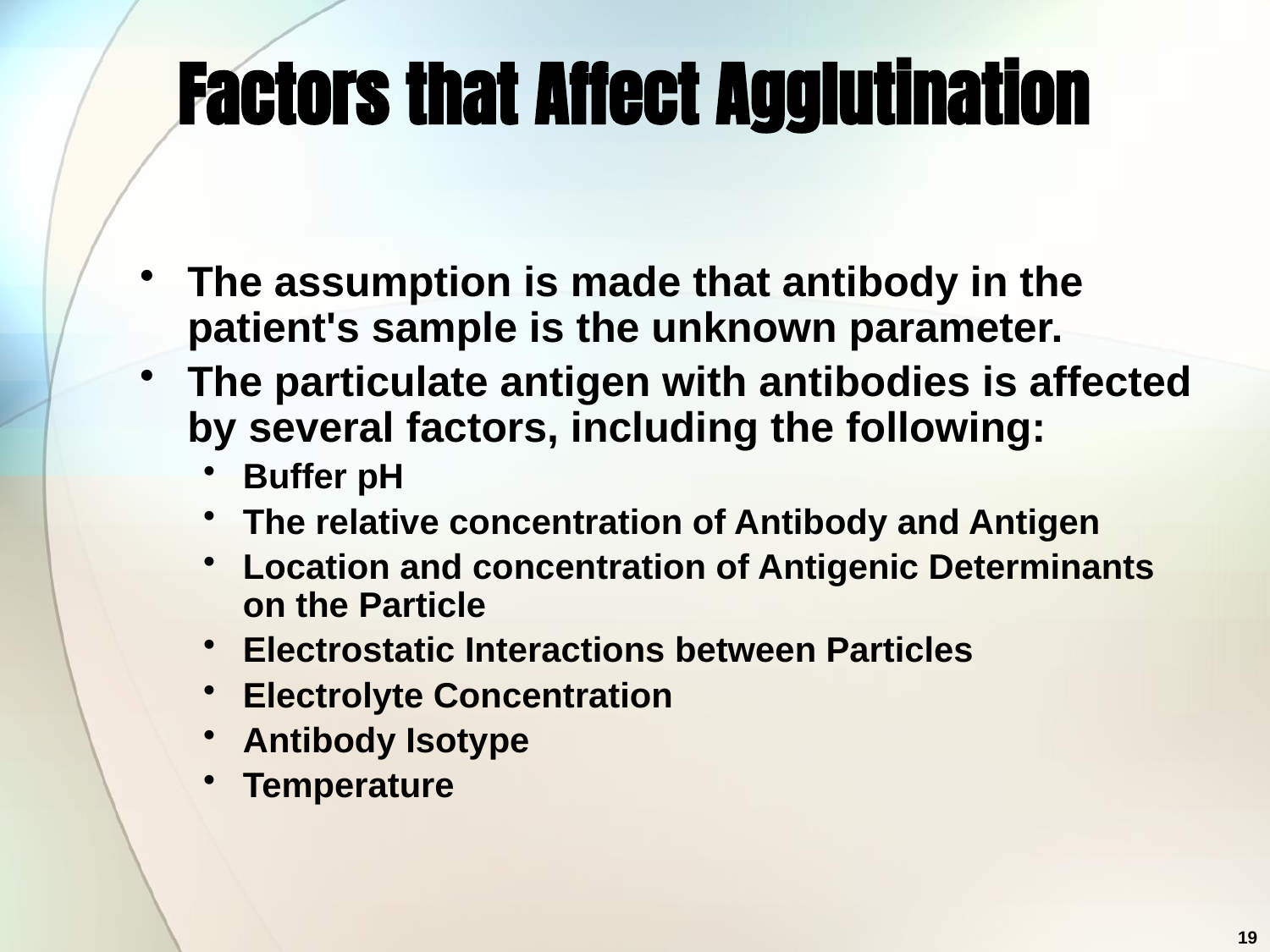

# Factors that Affect Agglutination
The assumption is made that antibody in the patient's sample is the unknown parameter.
The particulate antigen with antibodies is affected by several factors, including the following:
Buffer pH
The relative concentration of Antibody and Antigen
Location and concentration of Antigenic Determinants on the Particle
Electrostatic Interactions between Particles
Electrolyte Concentration
Antibody Isotype
Temperature
19